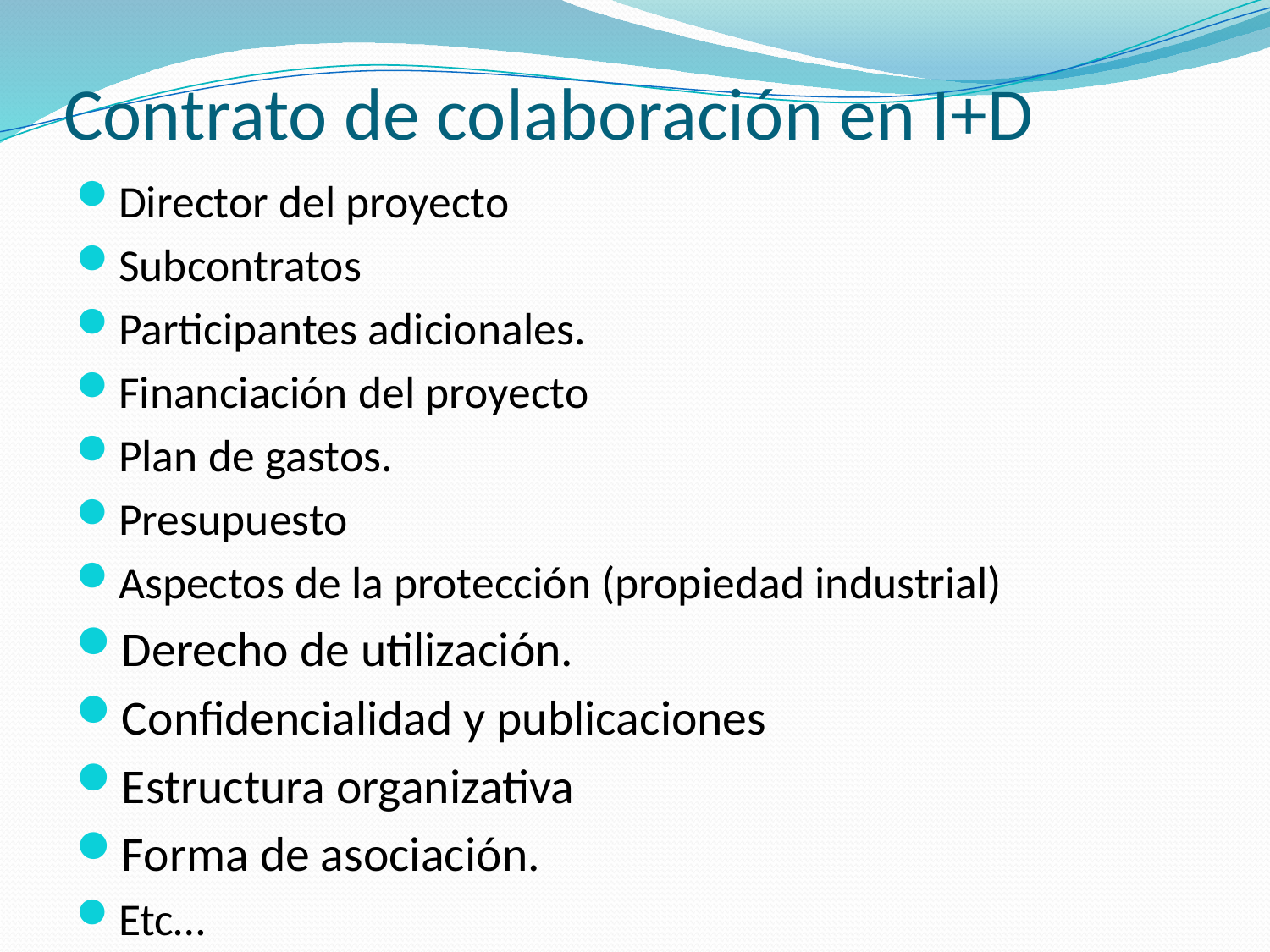

# Contrato de colaboración en I+D
Director del proyecto
Subcontratos
Participantes adicionales.
Financiación del proyecto
Plan de gastos.
Presupuesto
Aspectos de la protección (propiedad industrial)
Derecho de utilización.
Confidencialidad y publicaciones
Estructura organizativa
Forma de asociación.
Etc…